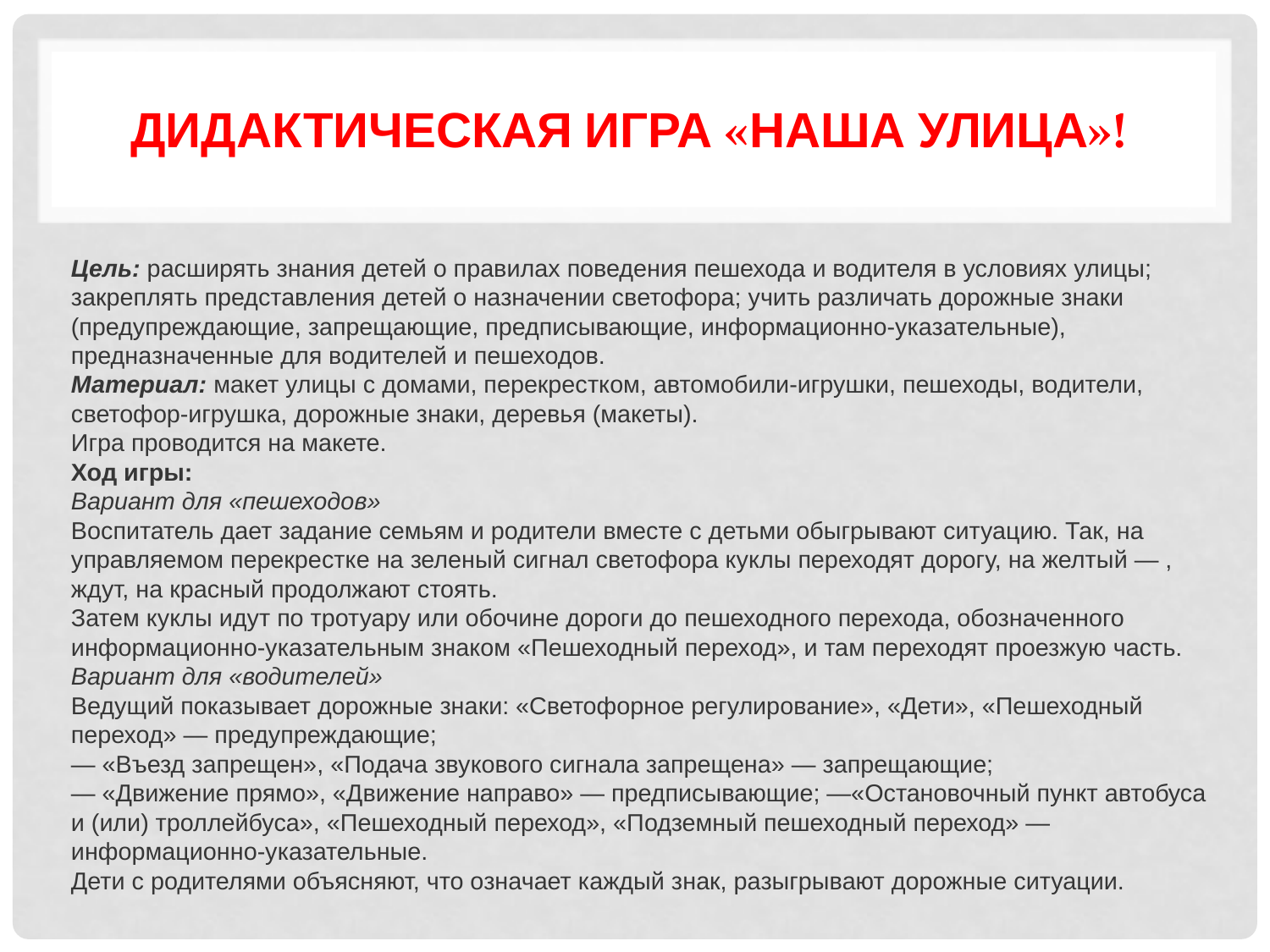

# Дидактическая игра «Наша улица»!
Цель: расширять знания детей о правилах поведения пешехода и водителя в условиях улицы; закреплять представления детей о назначении светофора; учить различать дорожные знаки (предупреждающие, запрещающие, предписывающие, информационно-указательные), предназначенные для водителей и пешеходов.
Материал: макет улицы с домами, перекрестком, автомобили-игрушки, пешеходы, водители, светофор-игрушка, дорожные знаки, деревья (макеты). 
Игра проводится на макете. 
Ход игры:
Вариант для «пешеходов» 
Воспитатель дает задание семьям и родители вместе с детьми обыгрывают ситуацию. Так, на управляемом перекрестке на зеленый сигнал светофора куклы переходят дорогу, на желтый — , ждут, на красный продолжают стоять. 
Затем куклы идут по тротуару или обочине дороги до пешеходного перехода, обозначенного информационно-указательным знаком «Пешеходный переход», и там переходят проезжую часть. 
Вариант для «водителей» 
Ведущий показывает дорожные знаки: «Светофорное регулирование», «Дети», «Пешеходный переход» — предупреждающие; 
— «Въезд запрещен», «Подача звукового сигнала запрещена» — запрещающие; 
— «Движение прямо», «Движение направо» — предписывающие; —«Остановочный пункт автобуса и (или) троллейбуса», «Пешеходный переход», «Подземный пешеходный переход» — информационно-указательные. 
Дети с родителями объясняют, что означает каждый знак, разыгрывают дорожные ситуации.